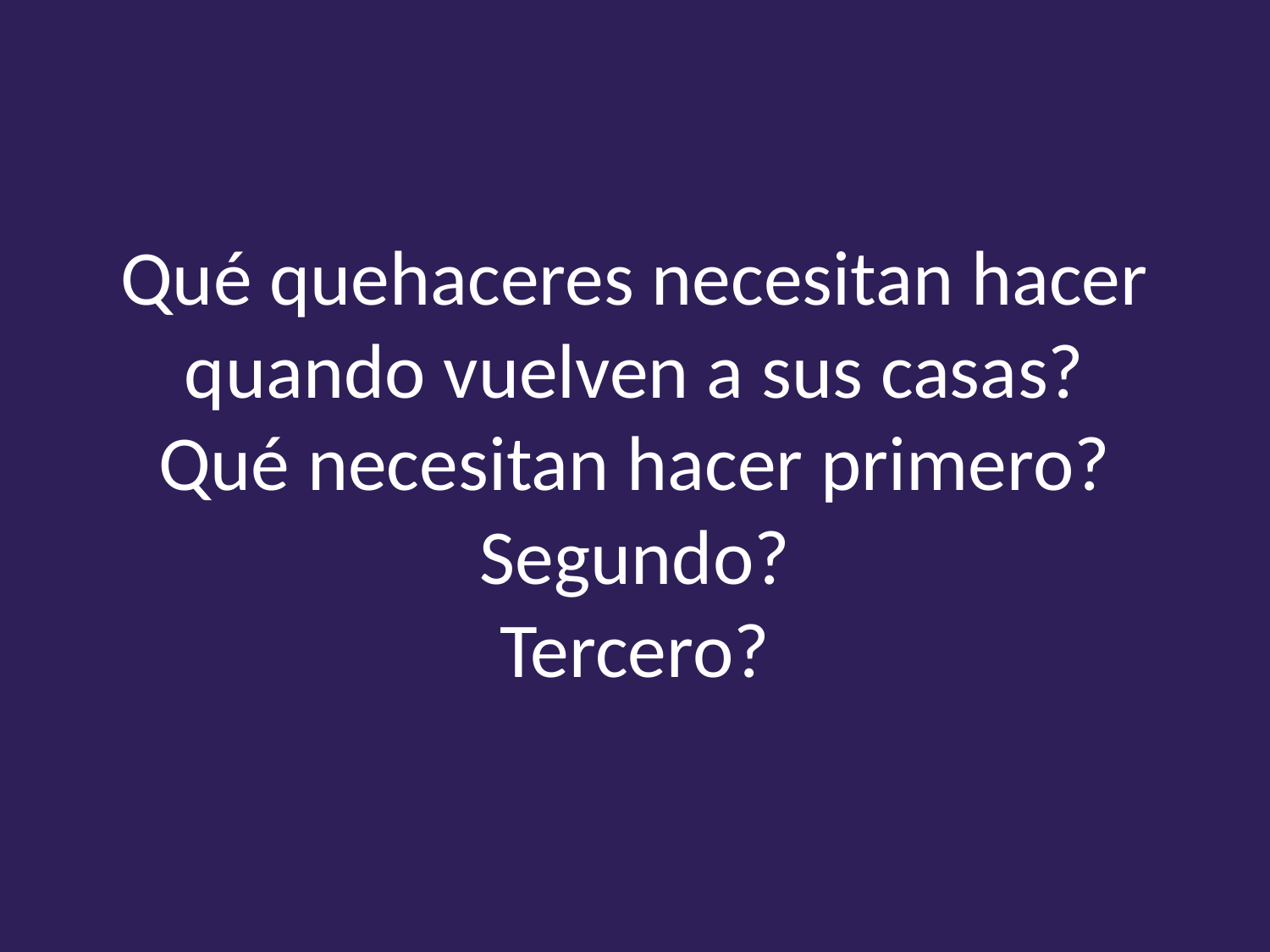

# Qué quehaceres necesitan hacer quando vuelven a sus casas? Qué necesitan hacer primero? Segundo? Tercero?